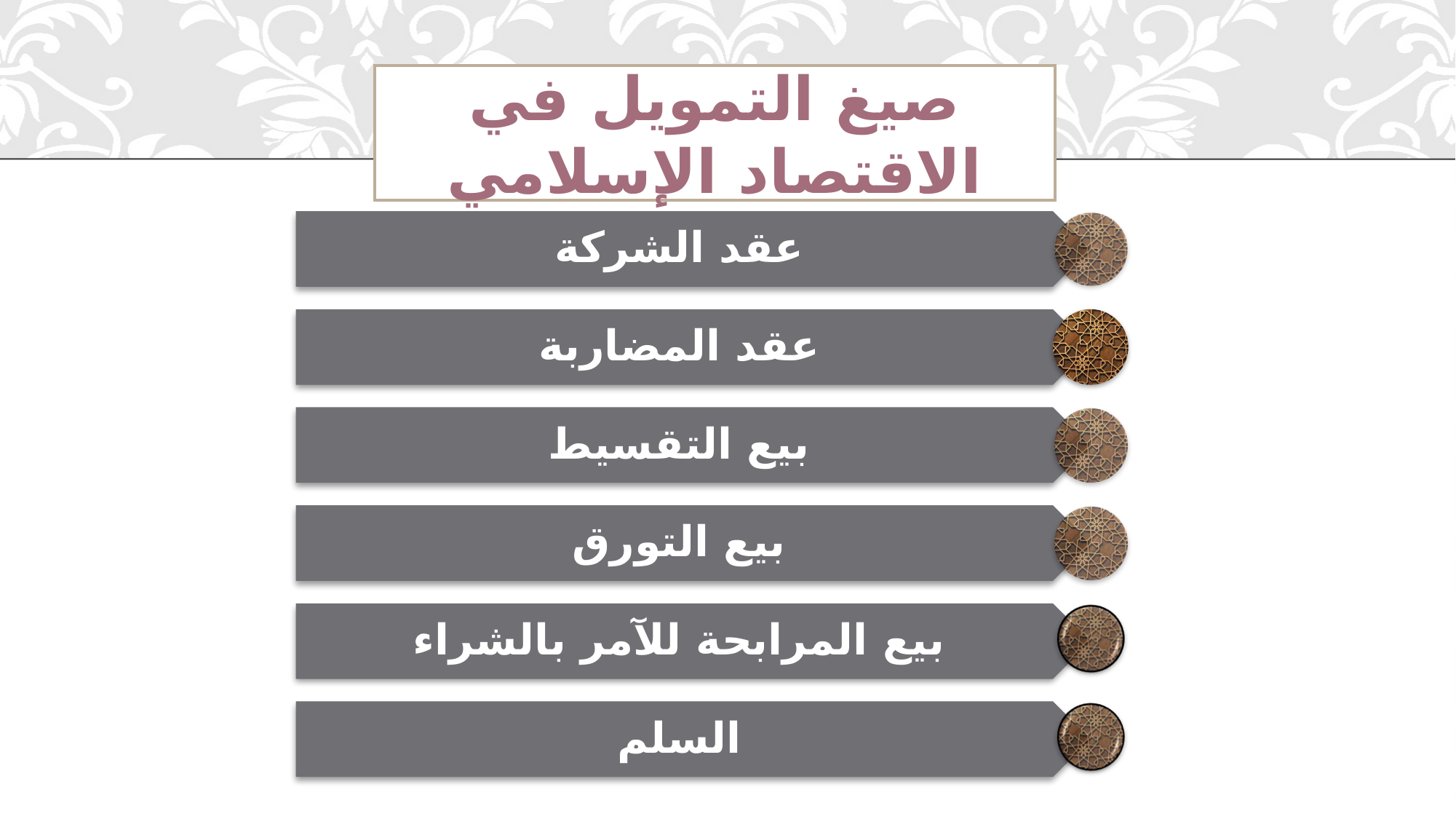

# صيغ التمويل في الاقتصاد الإسلامي
عقد الشركة
عقد المضاربة
بيع التقسيط
بيع التورق
بيع المرابحة للآمر بالشراء
السلم